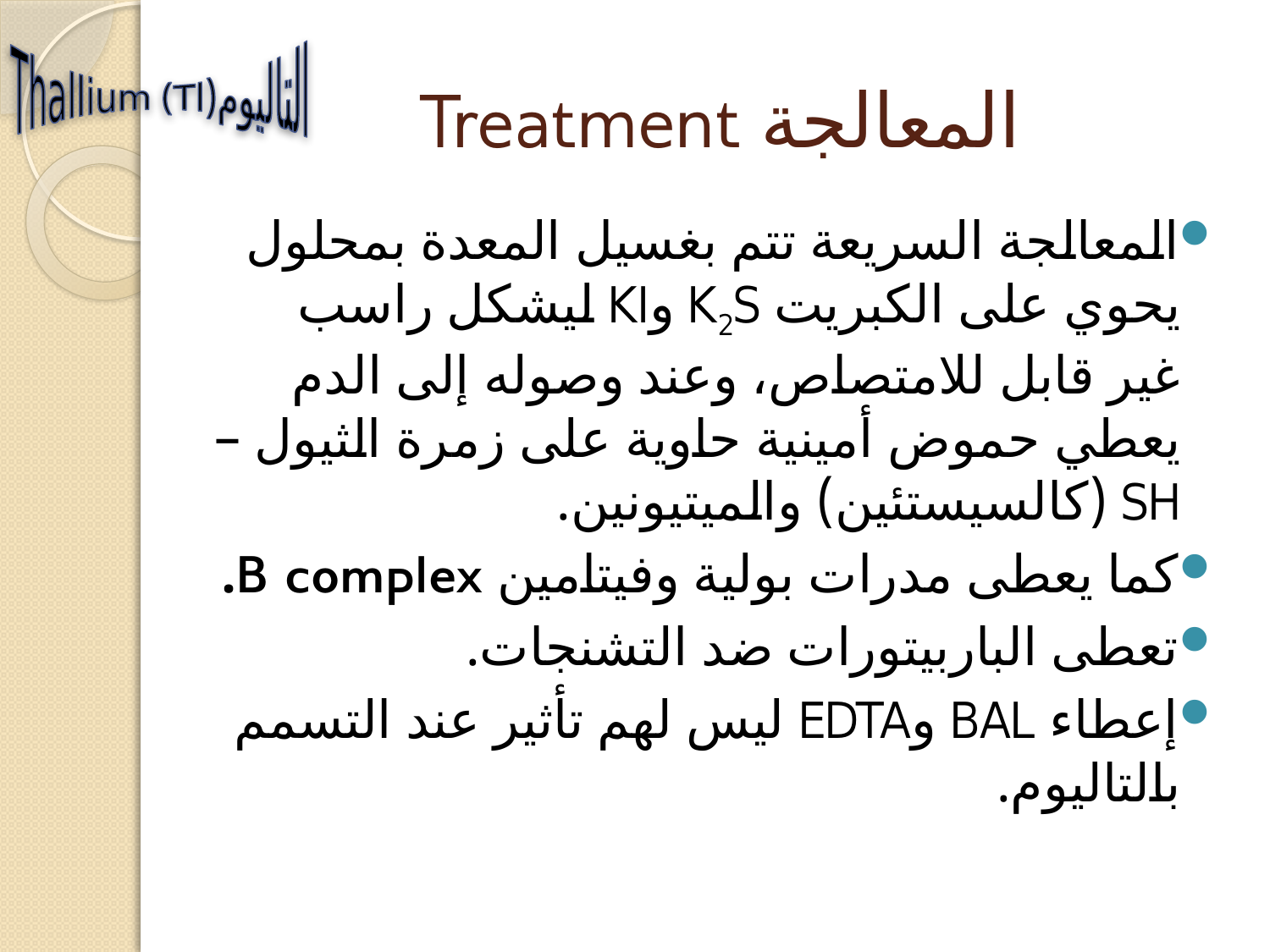

التاليوم
Thallium (Tl)
# المعالجة Treatment
المعالجة السريعة تتم بغسيل المعدة بمحلول يحوي على الكبريت K2S وKI ليشكل راسب غير قابل للامتصاص، وعند وصوله إلى الدم يعطي حموض أمينية حاوية على زمرة الثيول – SH (كالسيستئين) والميتيونين.
كما يعطى مدرات بولية وفيتامين B complex.
تعطى الباربيتورات ضد التشنجات.
إعطاء BAL وEDTA ليس لهم تأثير عند التسمم بالتاليوم.